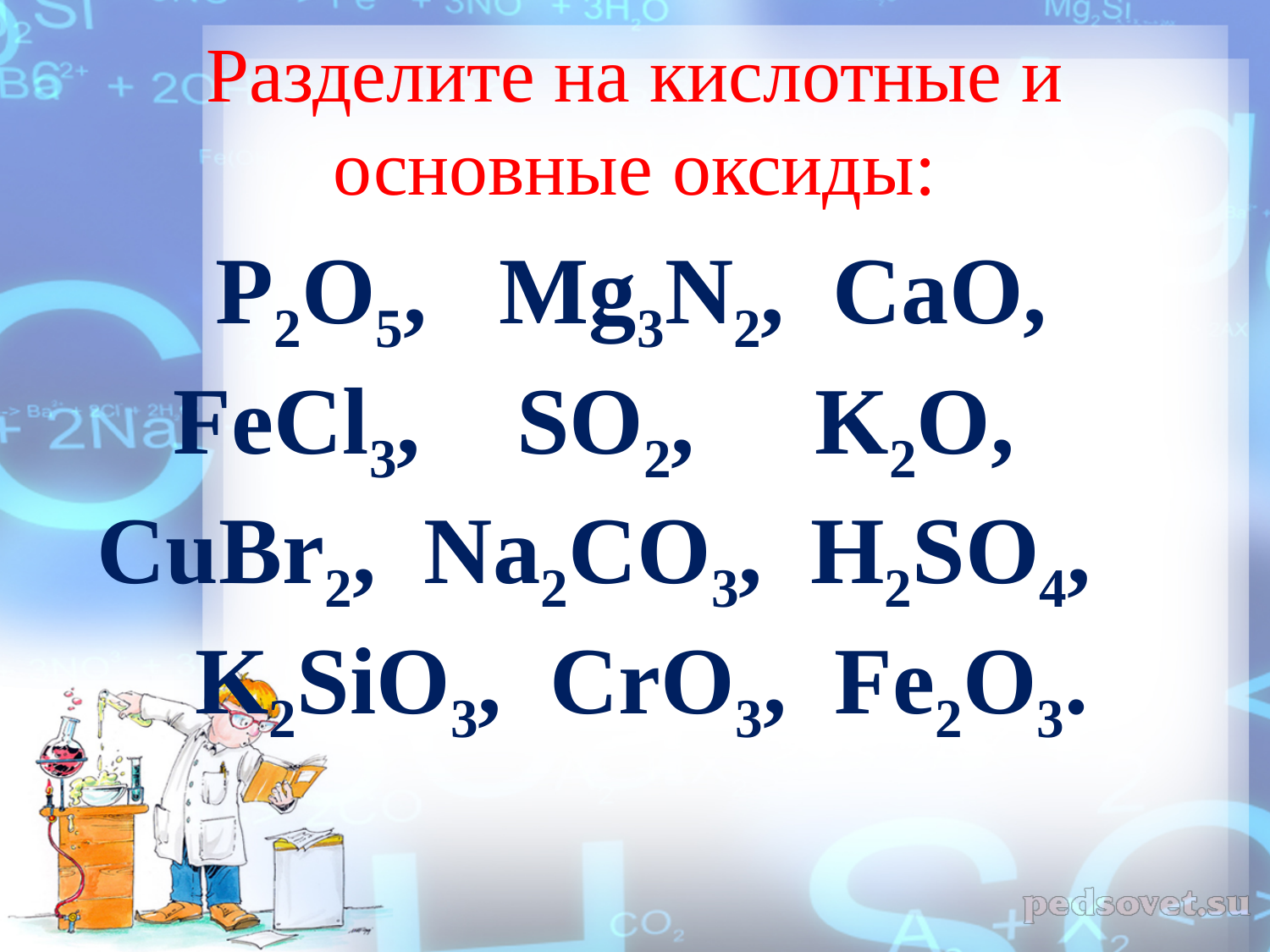

# Разделите на кислотные и основные оксиды:
    P2O5,   Mg3N2,  CaО,  FeCl3,    SO2,     K2O,     CuBr2,  Na2CO3,  H2SO4,        K2SiO3,  CrO3,  Fe2O3.